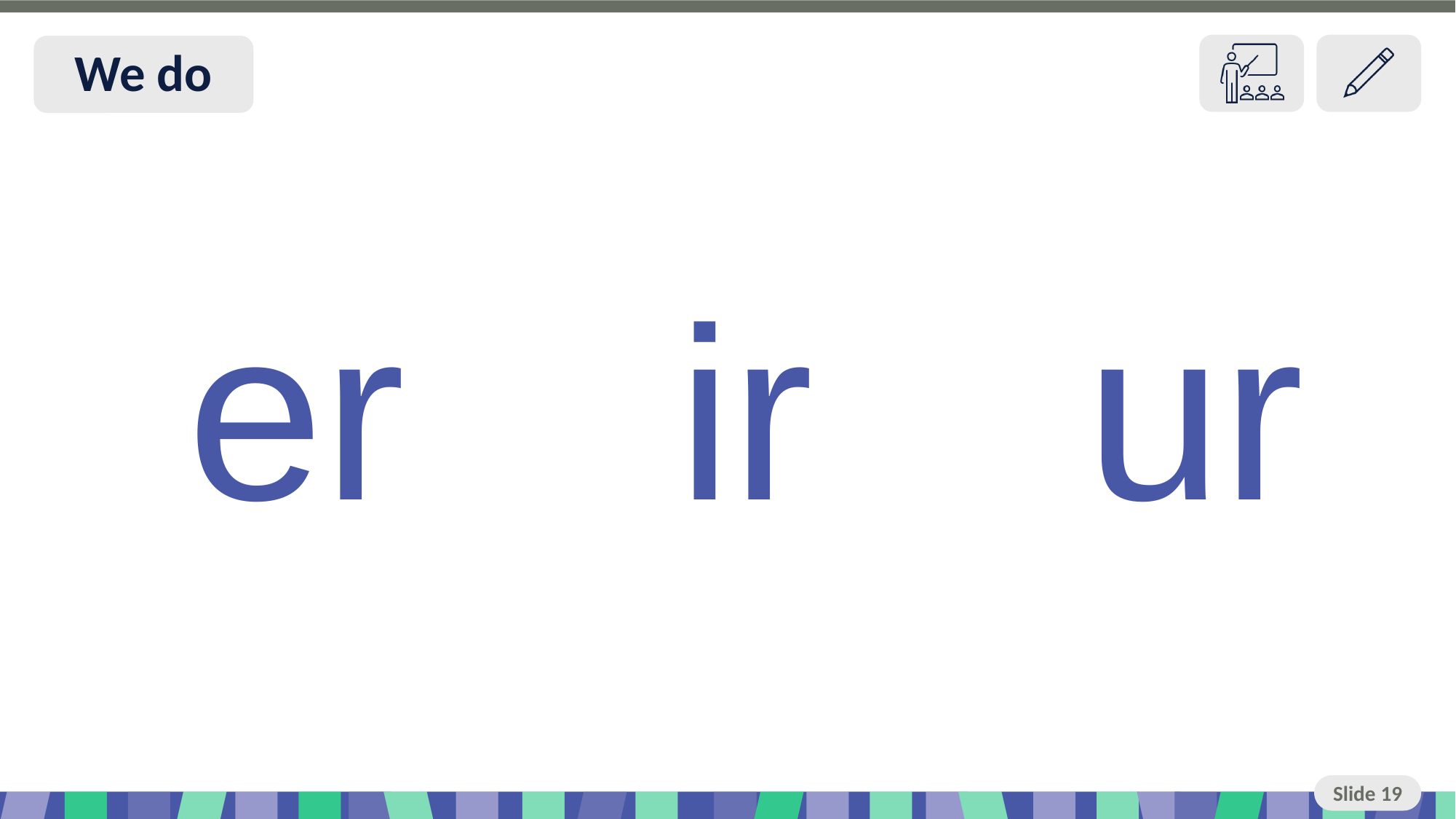

Slide 19 We do
 er    ir    ur